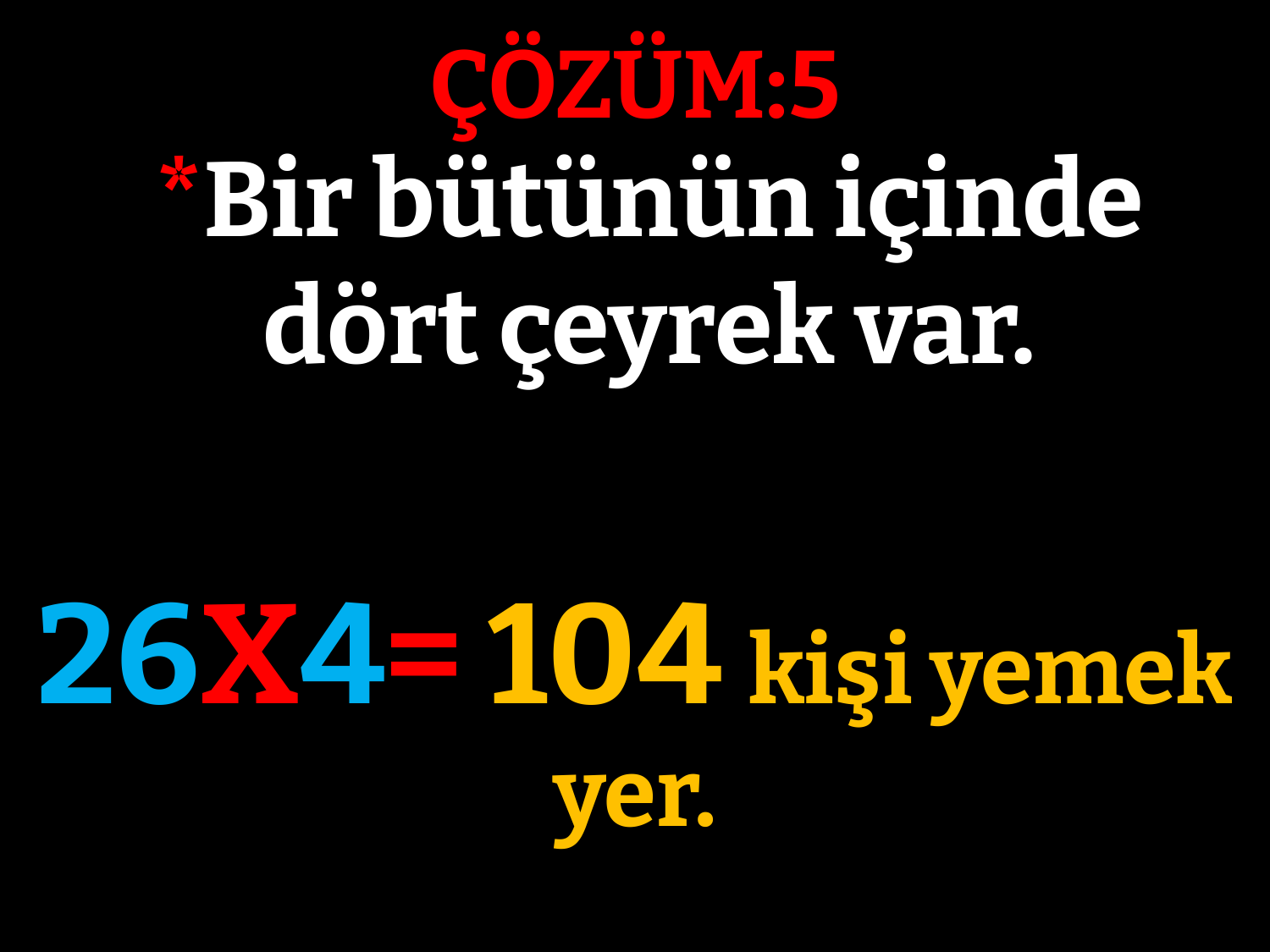

ÇÖZÜM:5
*Bir bütünün içinde dört çeyrek var.
26X4= 104 kişi yemek yer.